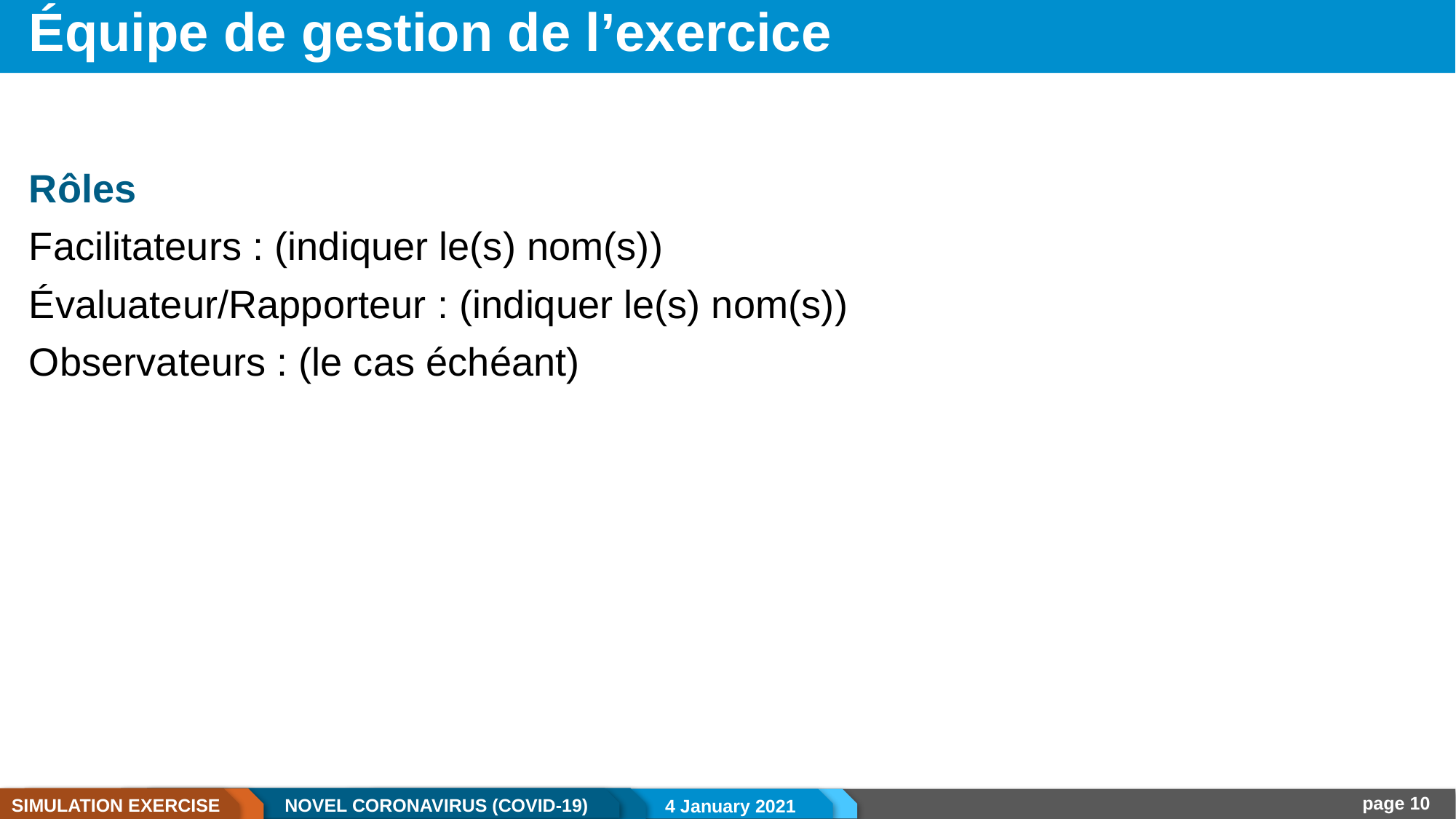

# Équipe de gestion de l’exercice

Rôles
Facilitateurs : (indiquer le(s) nom(s))
Évaluateur/Rapporteur : (indiquer le(s) nom(s))
Observateurs : (le cas échéant)

4 January 2021